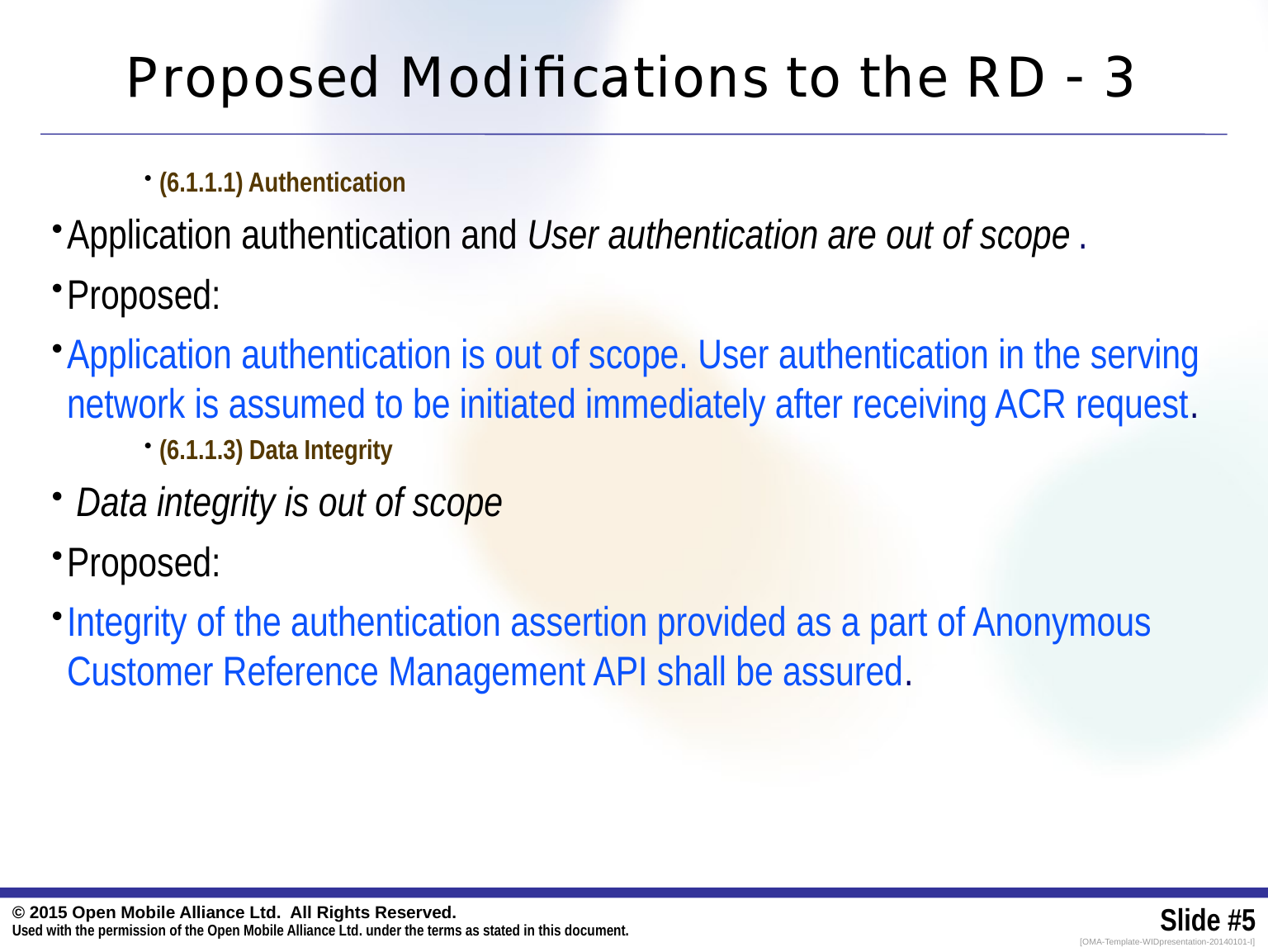

# Proposed Modifications to the RD - 3
(6.1.1.1) Authentication
Application authentication and User authentication are out of scope .
Proposed:
Application authentication is out of scope. User authentication in the serving network is assumed to be initiated immediately after receiving ACR request.
(6.1.1.3) Data Integrity
 Data integrity is out of scope
Proposed:
Integrity of the authentication assertion provided as a part of Anonymous Customer Reference Management API shall be assured.